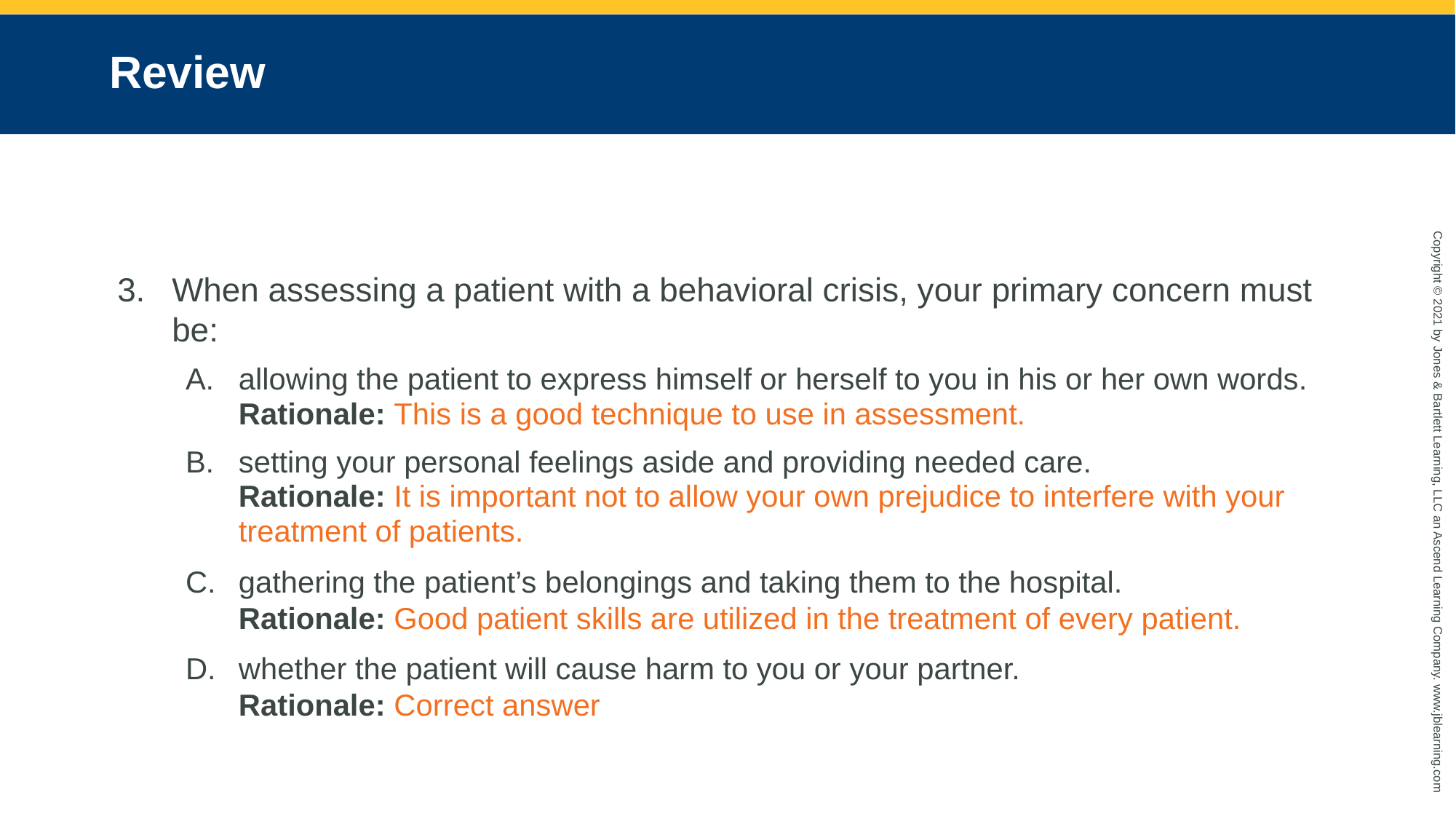

# Review
When assessing a patient with a behavioral crisis, your primary concern must be:
allowing the patient to express himself or herself to you in his or her own words.
Rationale: This is a good technique to use in assessment.
setting your personal feelings aside and providing needed care.
Rationale: It is important not to allow your own prejudice to interfere with your treatment of patients.
gathering the patient’s belongings and taking them to the hospital.
Rationale: Good patient skills are utilized in the treatment of every patient.
whether the patient will cause harm to you or your partner.
Rationale: Correct answer